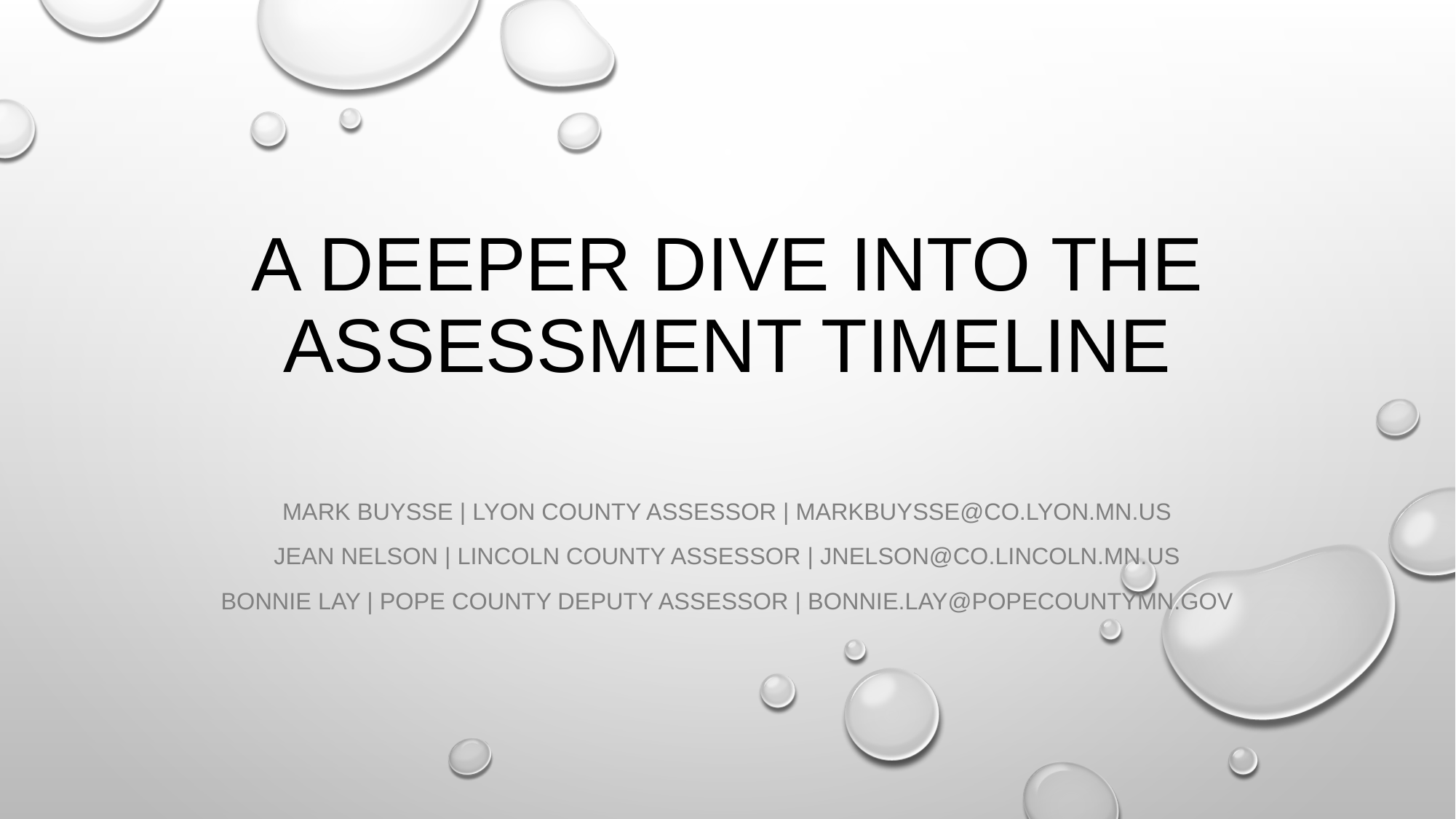

# A DEEPER DIVE INTO THE ASSESSMENT TIMELINE
Mark Buysse | Lyon county assessor | markbuysse@co.lyon.mn.us
Jean nelson | Lincoln county assessor | jnelson@co.Lincoln.mn.us
Bonnie lay | pope county deputy assessor | bonnie.lay@popecountymn.gov